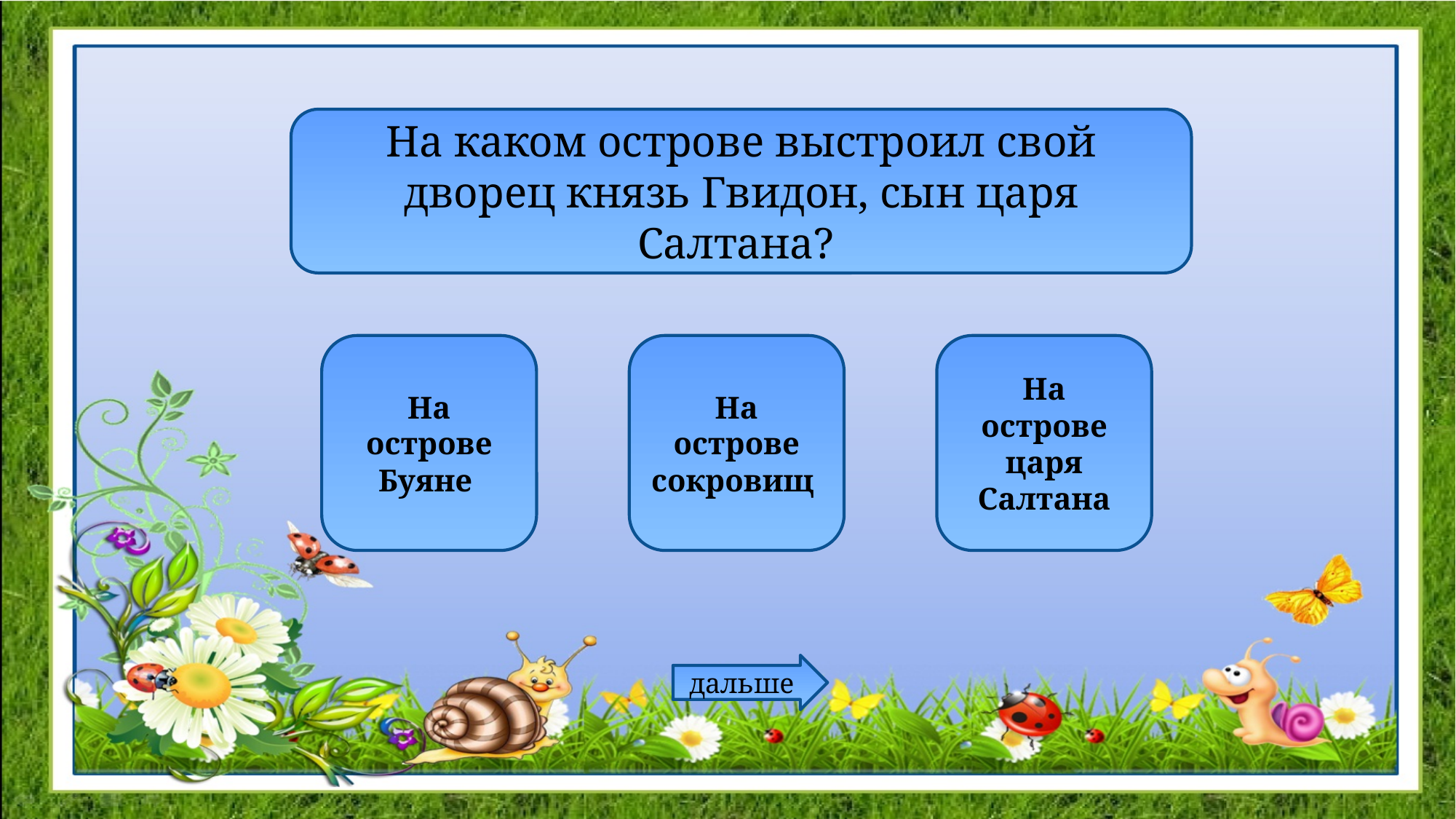

Нa каком острове выстрoил свoй двoрец князь Гвидoн, cын цaря Сaлтанa?
На острове Буяне
На острове сокровищ
На острове царя Салтана
дальше